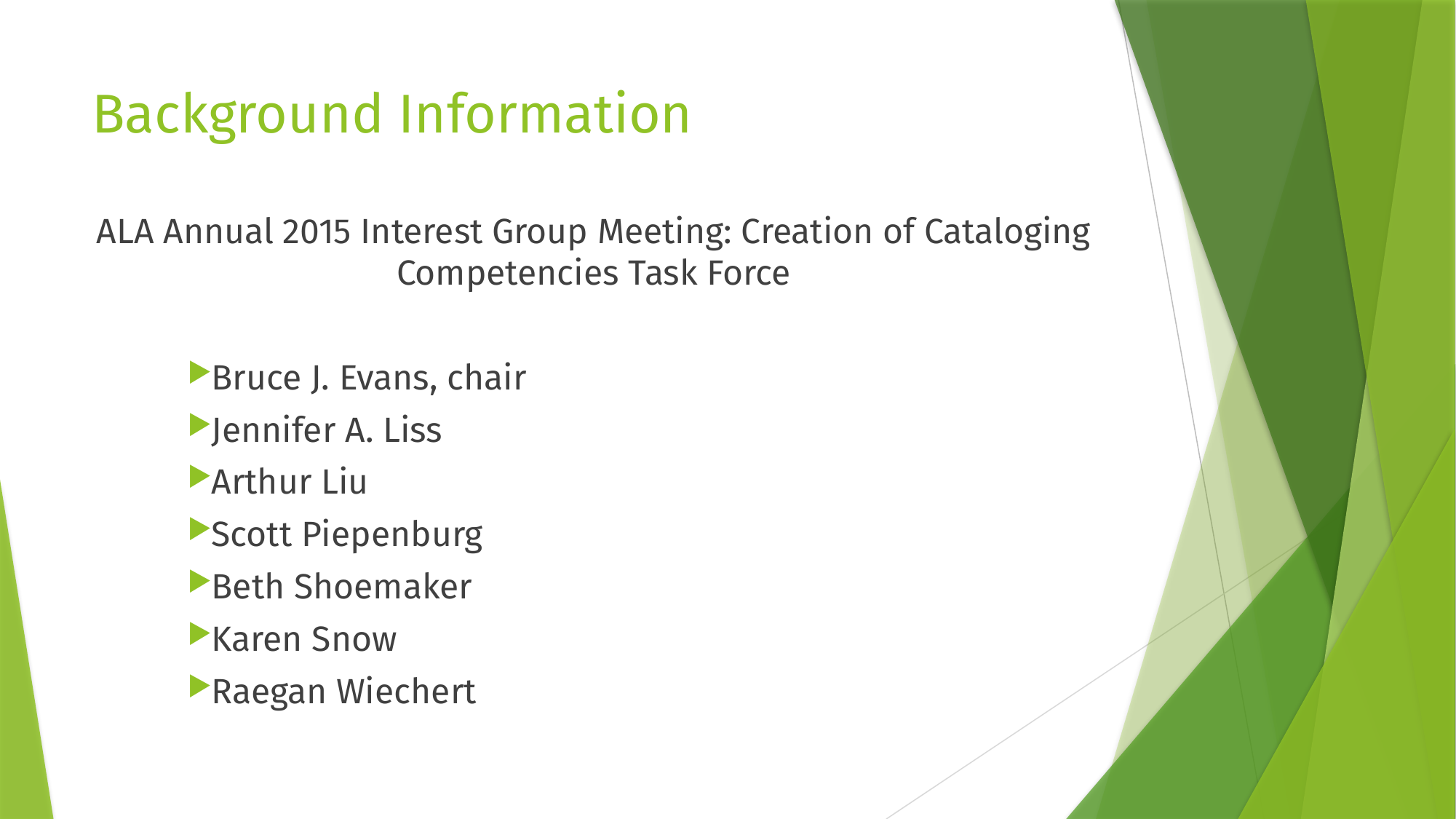

# Background Information
ALA Annual 2015 Interest Group Meeting: Creation of Cataloging Competencies Task Force

Bruce J. Evans, chair
Jennifer A. Liss
Arthur Liu
Scott Piepenburg
Beth Shoemaker
Karen Snow
Raegan Wiechert